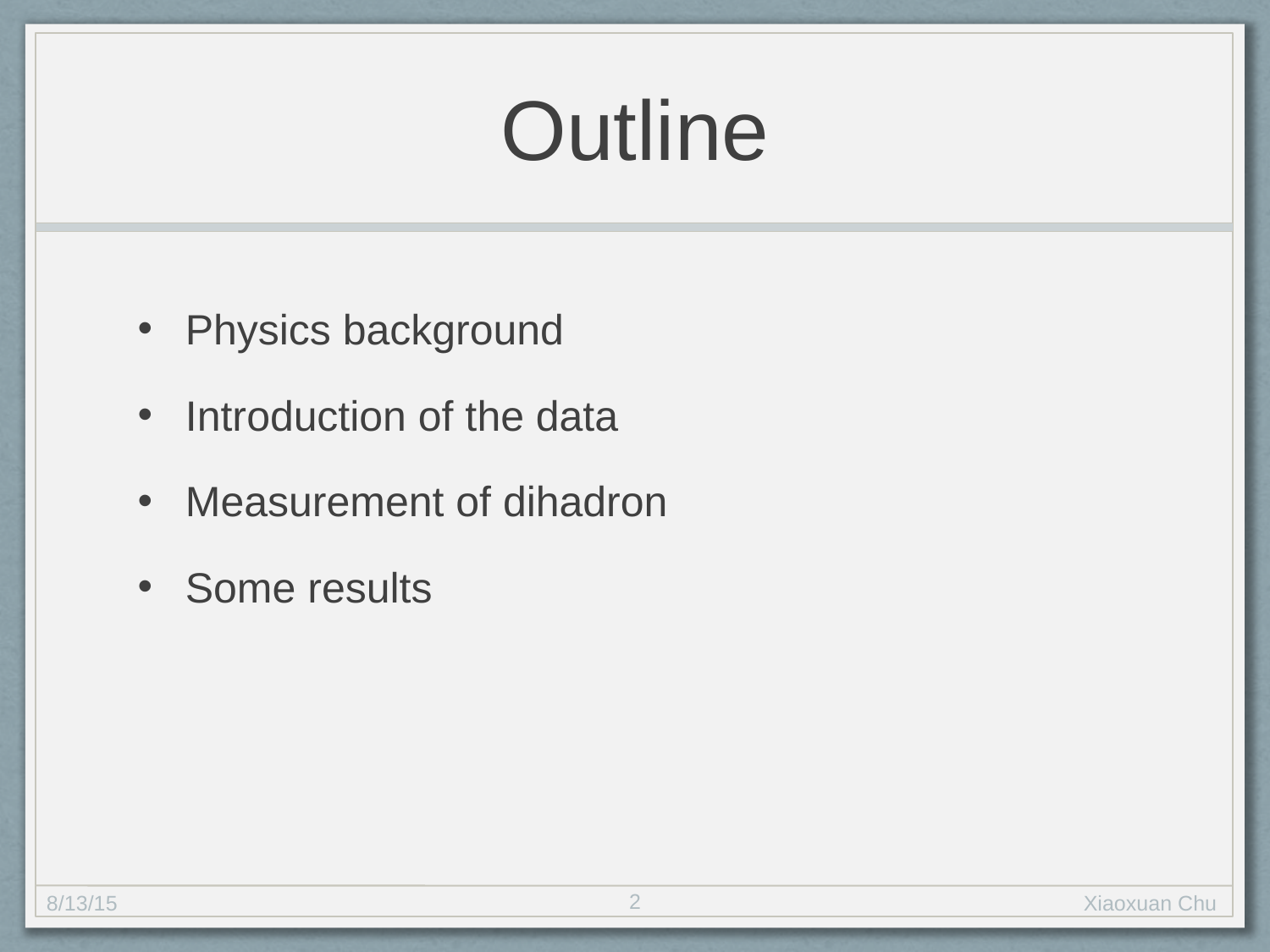

# Outline
Physics background
Introduction of the data
Measurement of dihadron
Some results

2
8/13/15
Xiaoxuan Chu